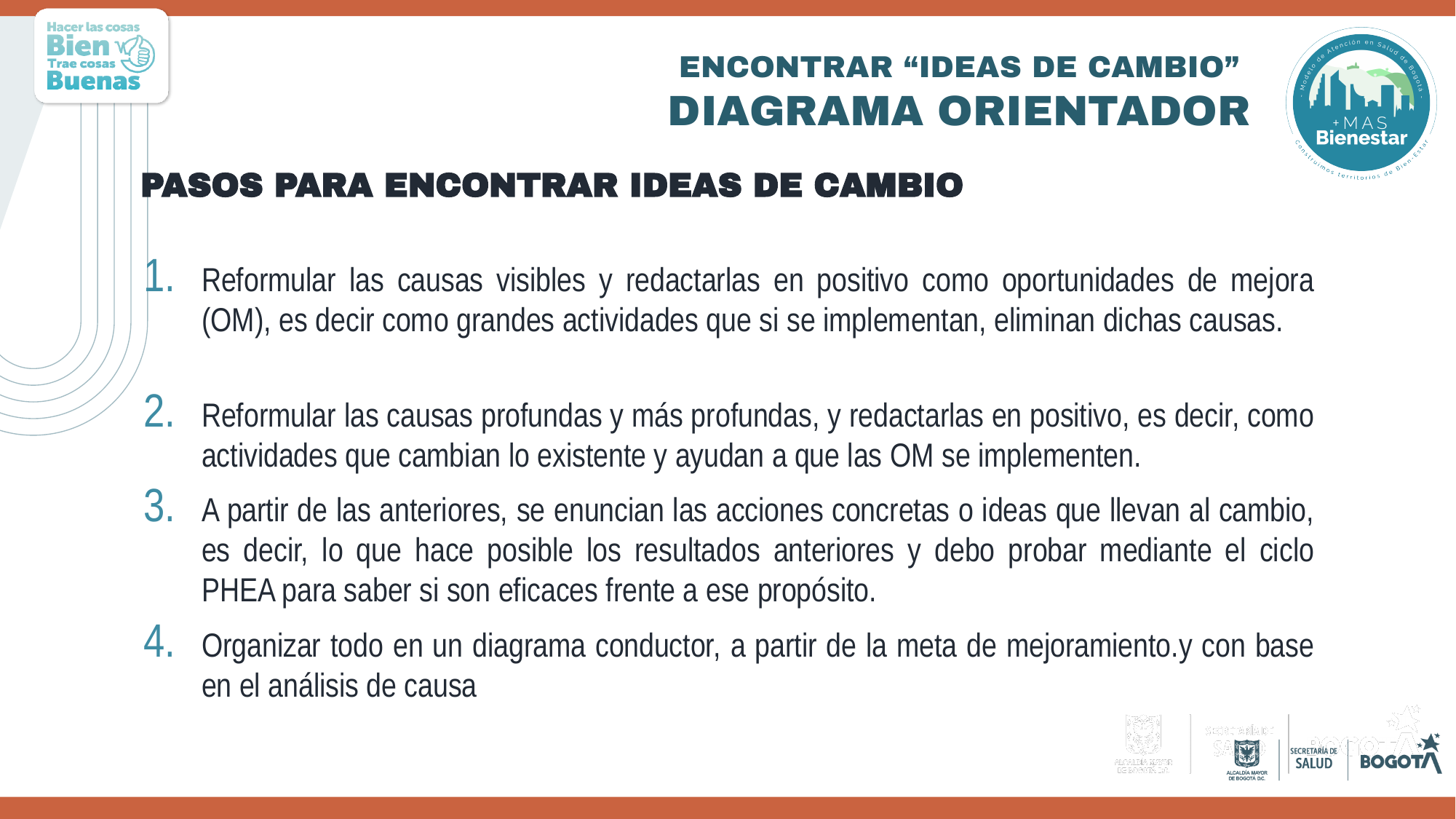

ENCONTRAR “IDEAS DE CAMBIO”
DIAGRAMA ORIENTADOR
PASOS PARA ENCONTRAR IDEAS DE CAMBIO

Reformular las causas visibles y redactarlas en positivo como oportunidades de mejora (OM), es decir como grandes actividades que si se implementan, eliminan dichas causas.
Reformular las causas profundas y más profundas, y redactarlas en positivo, es decir, como actividades que cambian lo existente y ayudan a que las OM se implementen.
A partir de las anteriores, se enuncian las acciones concretas o ideas que llevan al cambio, es decir, lo que hace posible los resultados anteriores y debo probar mediante el ciclo PHEA para saber si son eficaces frente a ese propósito.
Organizar todo en un diagrama conductor, a partir de la meta de mejoramiento.y con base en el análisis de causa